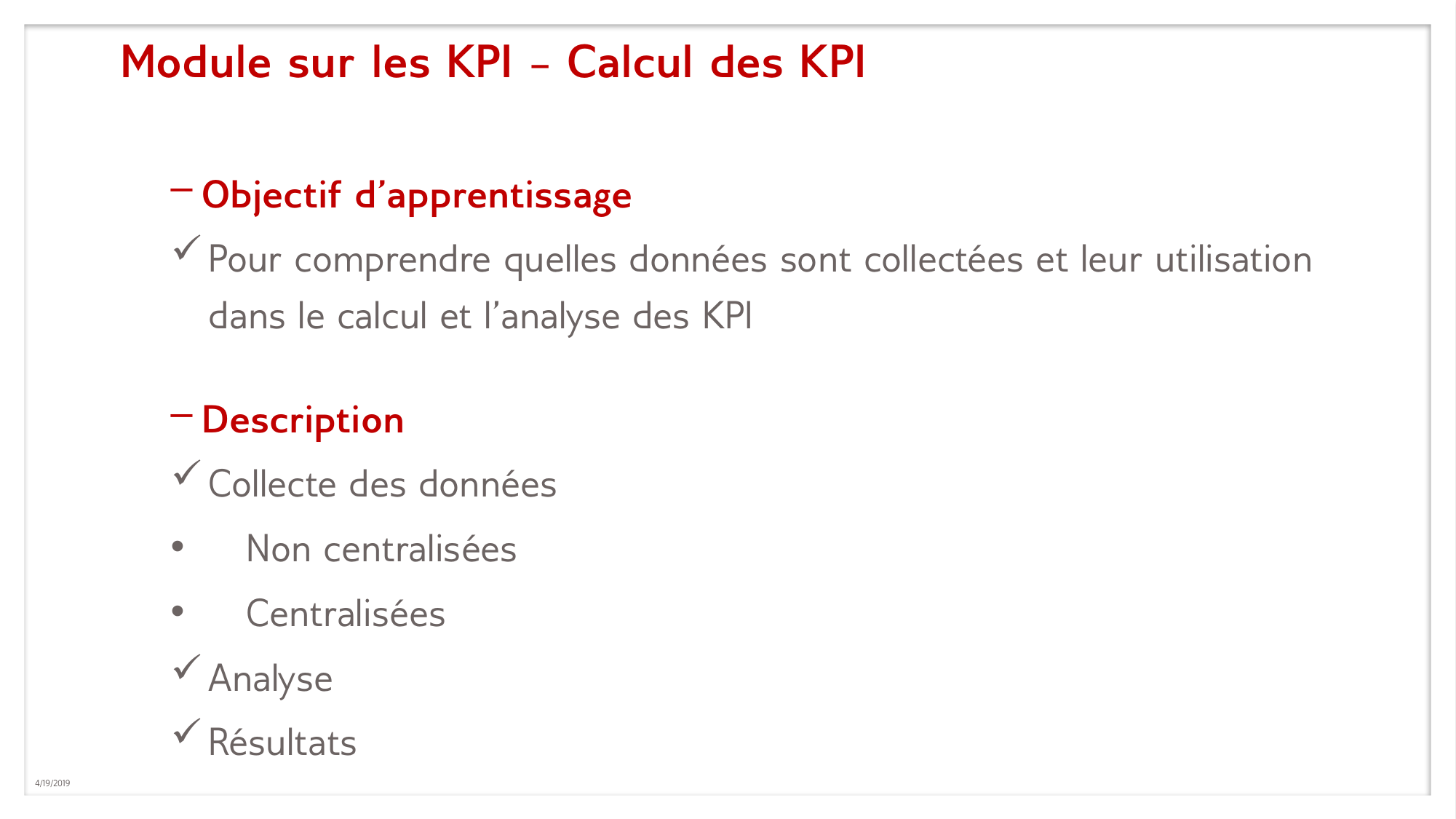

# Module sur les KPI – Calcul des KPI
Objectif d’apprentissage
Pour comprendre quelles données sont collectées et leur utilisation dans le calcul et l’analyse des KPI

Description
Collecte des données
Non centralisées
Centralisées
Analyse
Résultats

4/19/2019